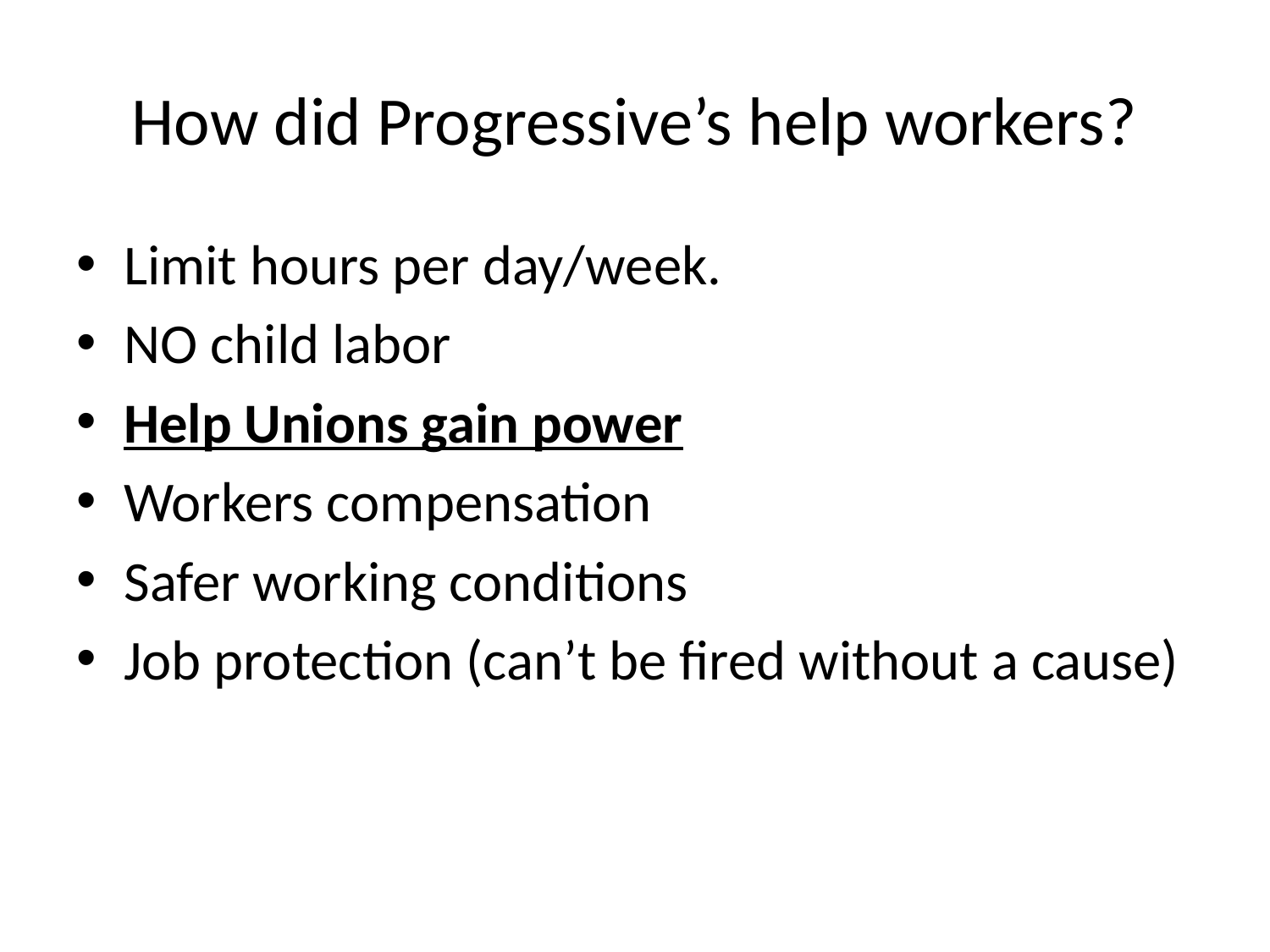

# How did Progressive’s help workers?
Limit hours per day/week.
NO child labor
Help Unions gain power
Workers compensation
Safer working conditions
Job protection (can’t be fired without a cause)